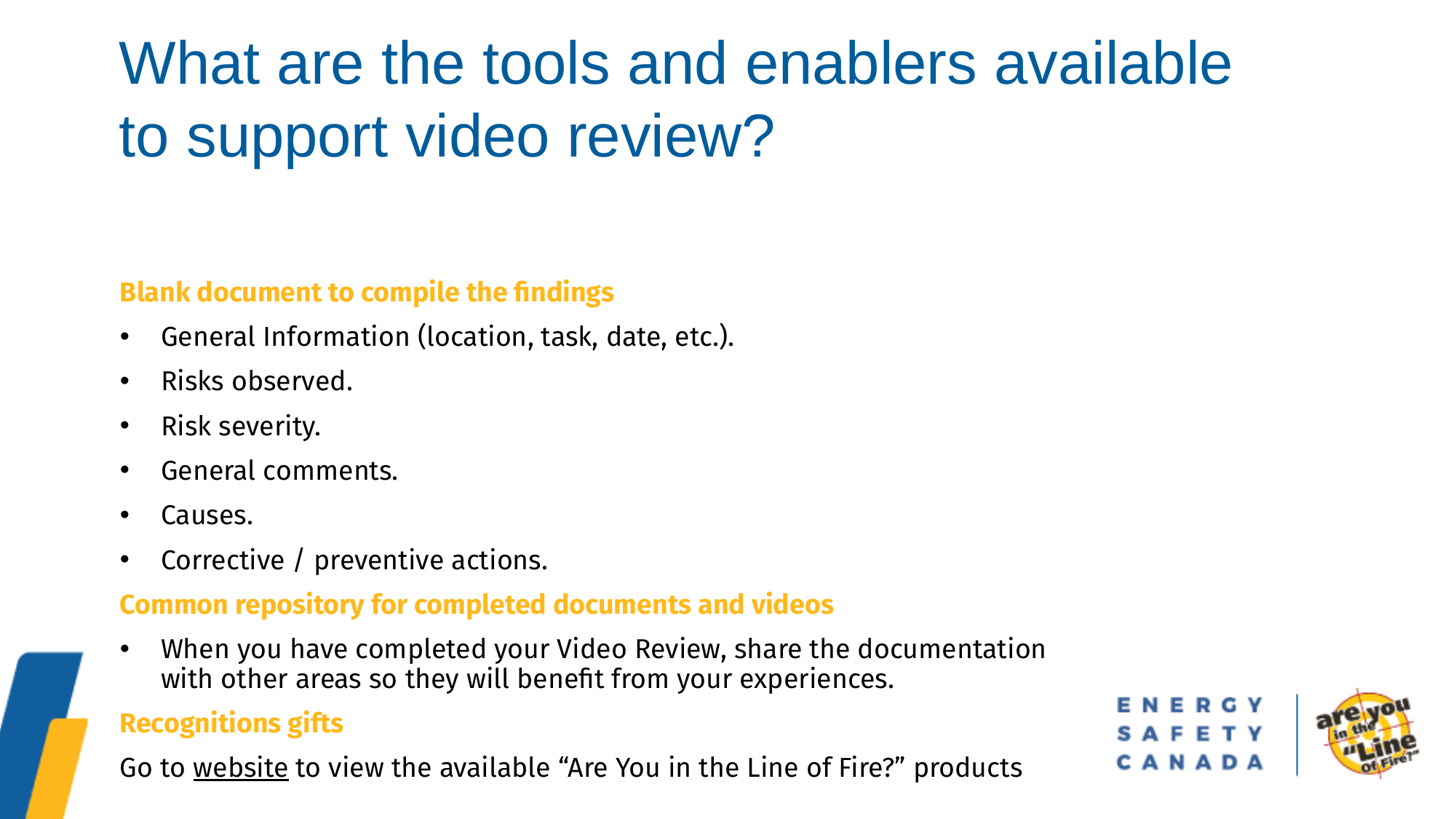

What are the tools and enablers available to support video review?
Blank document to compile the findings
General Information (location, task, date, etc.).
Risks observed.
Risk severity.
General comments.
Causes.
Corrective / preventive actions.
Common repository for completed documents and videos
When you have completed your Video Review, share the documentation with other areas so they will benefit from your experiences.
Recognitions gifts
Go to website to view the available “Are You in the Line of Fire?” products